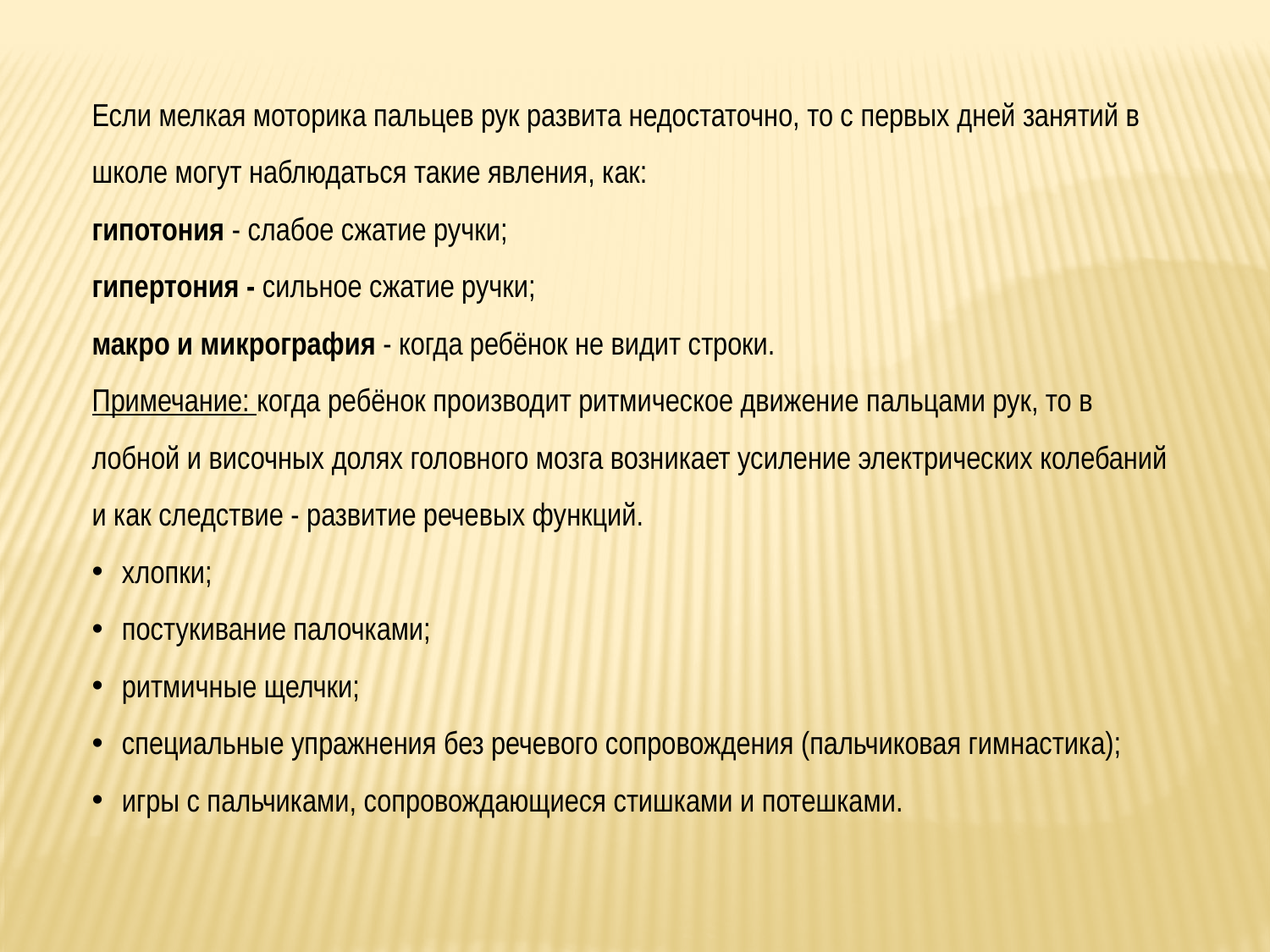

Если мелкая моторика пальцев рук развита недостаточно, то с первых дней занятий в школе могут наблюдаться такие явления, как:
гипотония - слабое сжатие ручки;
гипертония - сильное сжатие ручки;
макро и микрография - когда ребёнок не видит строки.
Примечание: когда ребёнок производит ритмическое движение пальцами рук, то в лобной и височных долях головного мозга возникает усиление электрических колебаний и как следствие - развитие речевых функций.
хлопки;
постукивание палочками;
ритмичные щелчки;
специальные упражнения без речевого сопровождения (пальчиковая гимнастика);
игры с пальчиками, сопровождающиеся стишками и потешками.